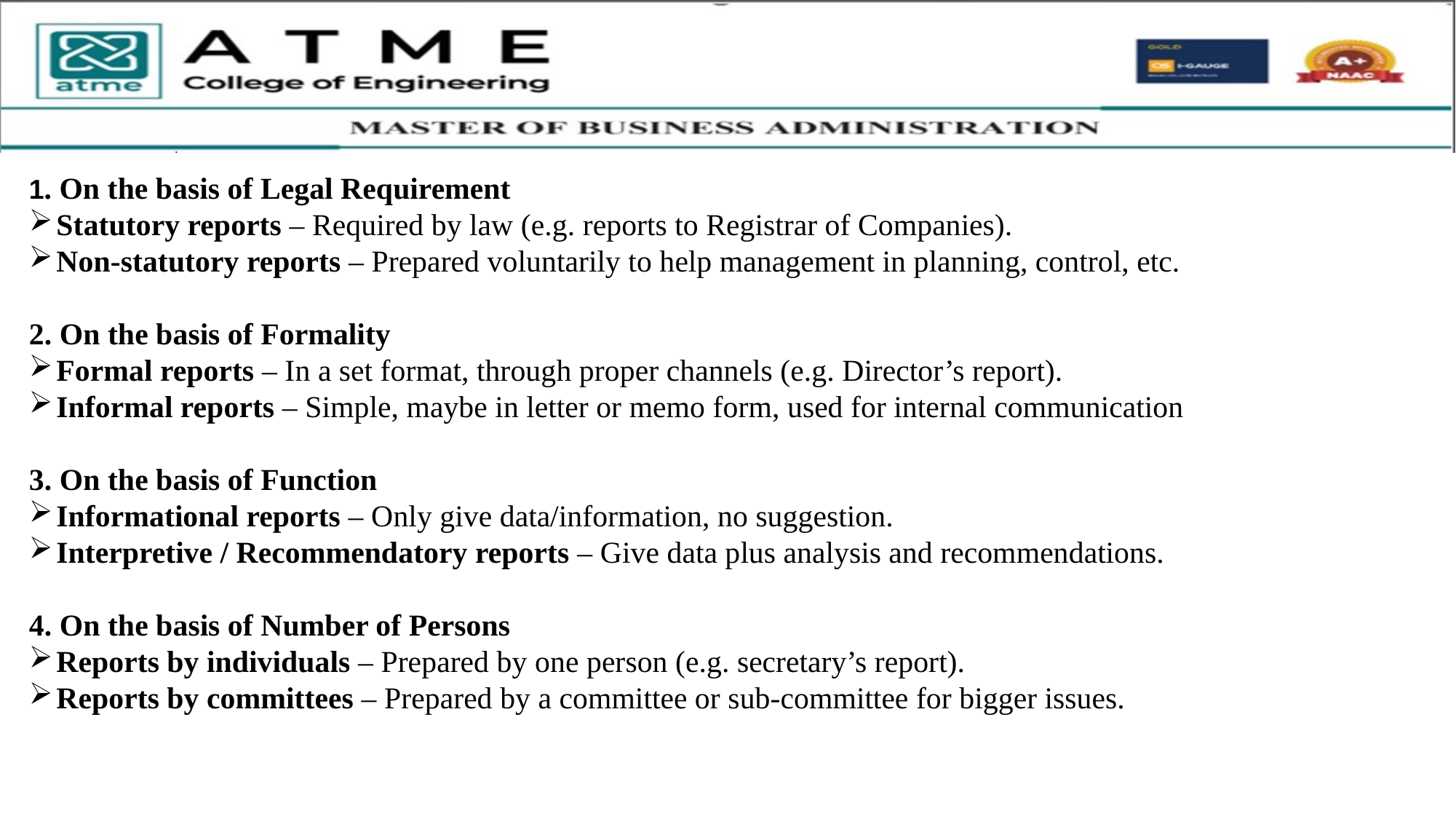

1. On the basis of Legal Requirement
Statutory reports – Required by law (e.g. reports to Registrar of Companies).
Non-statutory reports – Prepared voluntarily to help management in planning, control, etc.

2. On the basis of Formality
Formal reports – In a set format, through proper channels (e.g. Director’s report).
Informal reports – Simple, maybe in letter or memo form, used for internal communication

3. On the basis of Function
Informational reports – Only give data/information, no suggestion.
Interpretive / Recommendatory reports – Give data plus analysis and recommendations.

4. On the basis of Number of Persons
Reports by individuals – Prepared by one person (e.g. secretary’s report).
Reports by committees – Prepared by a committee or sub-committee for bigger issues.